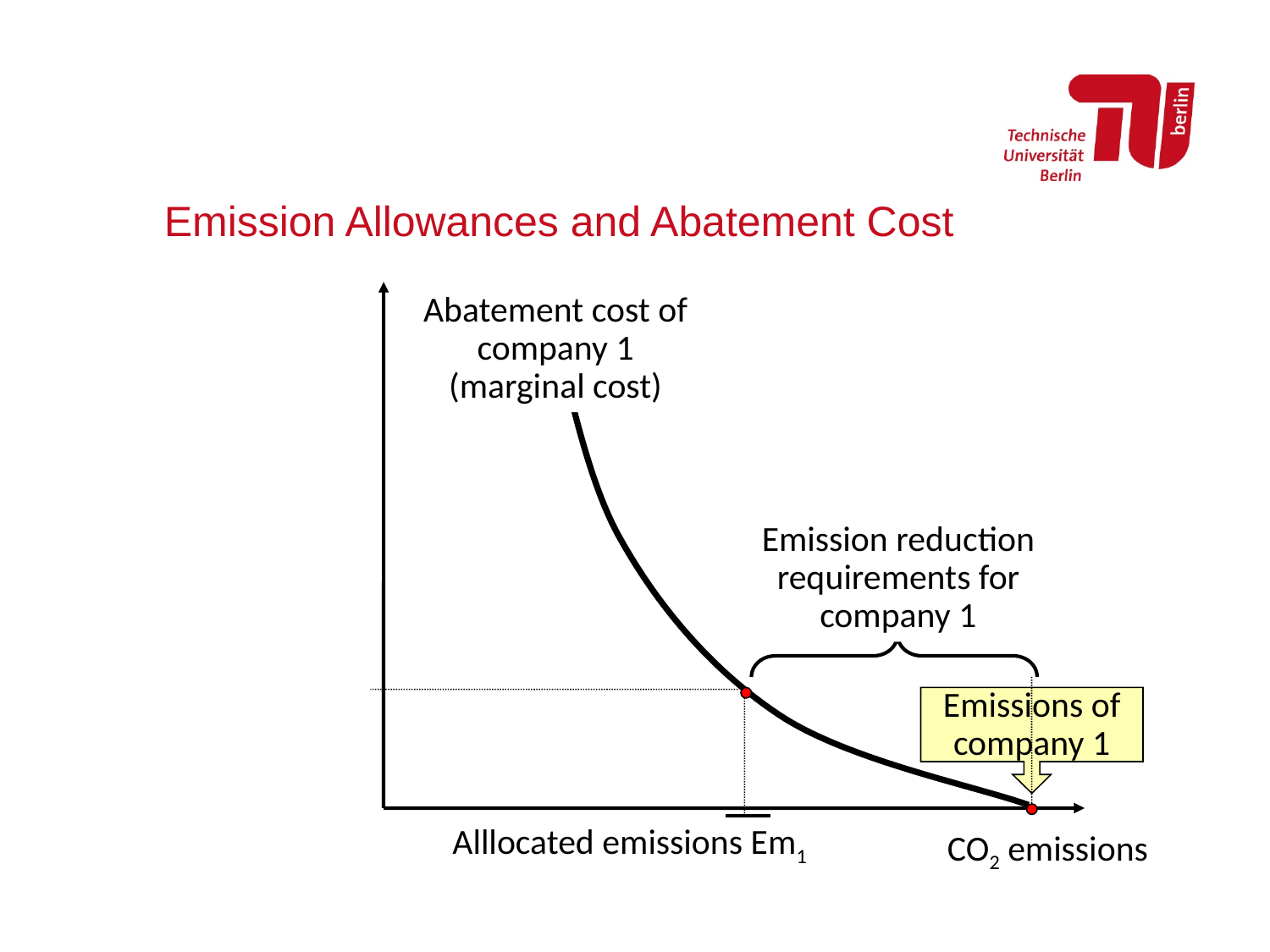

# Emission Allowances and Abatement Cost

Abatement cost of company 1 (marginal cost)

Emission reduction requirements for company 1

Alllocated emissions Em1
Emissions of
company 1

CO2 emissions